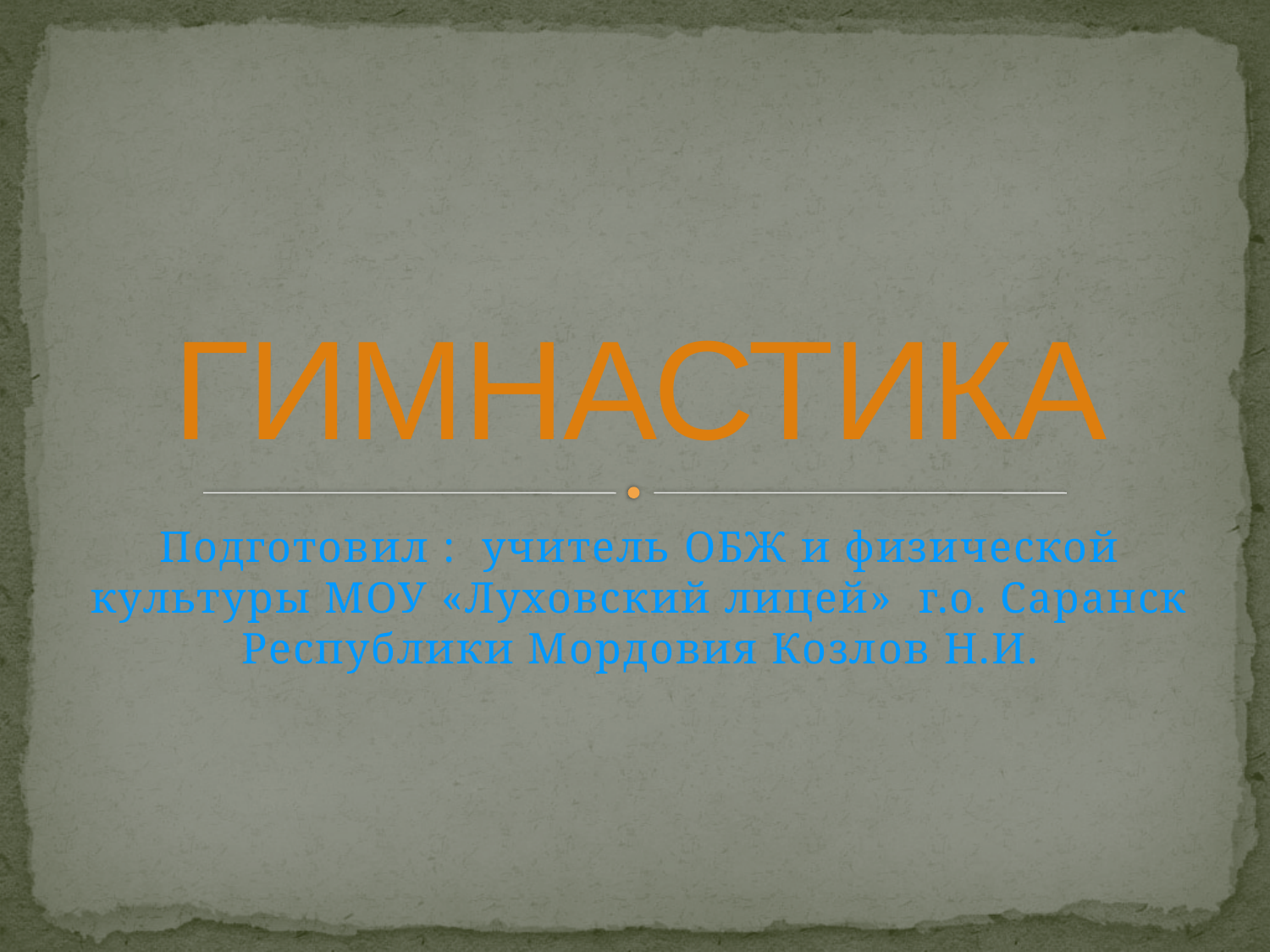

# ГИМНАСТИКА
Подготовил :  учитель ОБЖ и физической культуры МОУ «Луховский лицей»  г.о. Саранск Республики Мордовия Козлов Н.И.